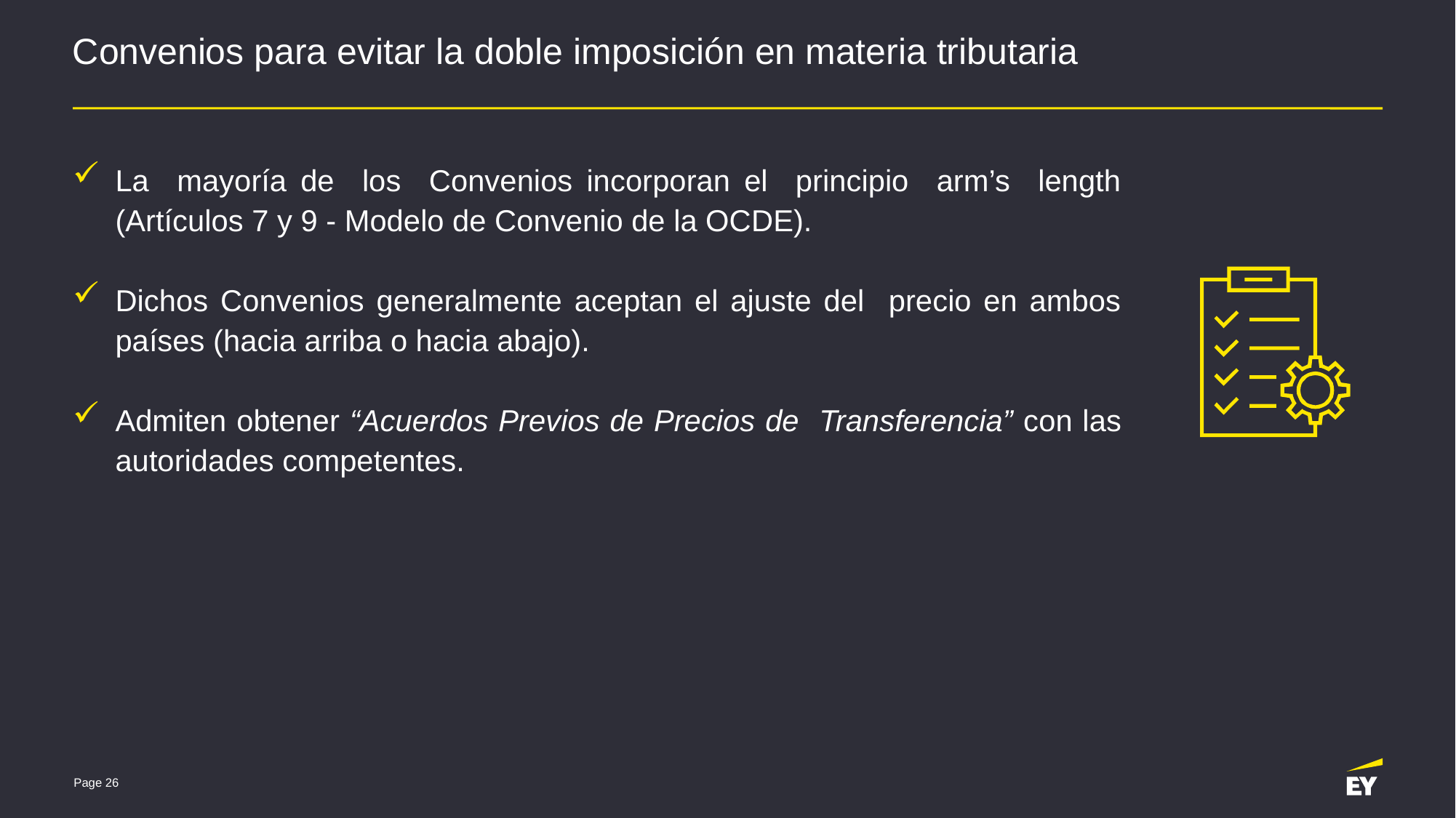

# Convenios para evitar la doble imposición en materia tributaria
La  mayoría de  los  Convenios incorporan el  principio  arm’s  length (Artículos 7 y 9 - Modelo de Convenio de la OCDE).

Dichos Convenios generalmente aceptan el ajuste del  precio en ambos países (hacia arriba o hacia abajo).

Admiten obtener “Acuerdos Previos de Precios de  Transferencia” con las autoridades competentes.

Page 26